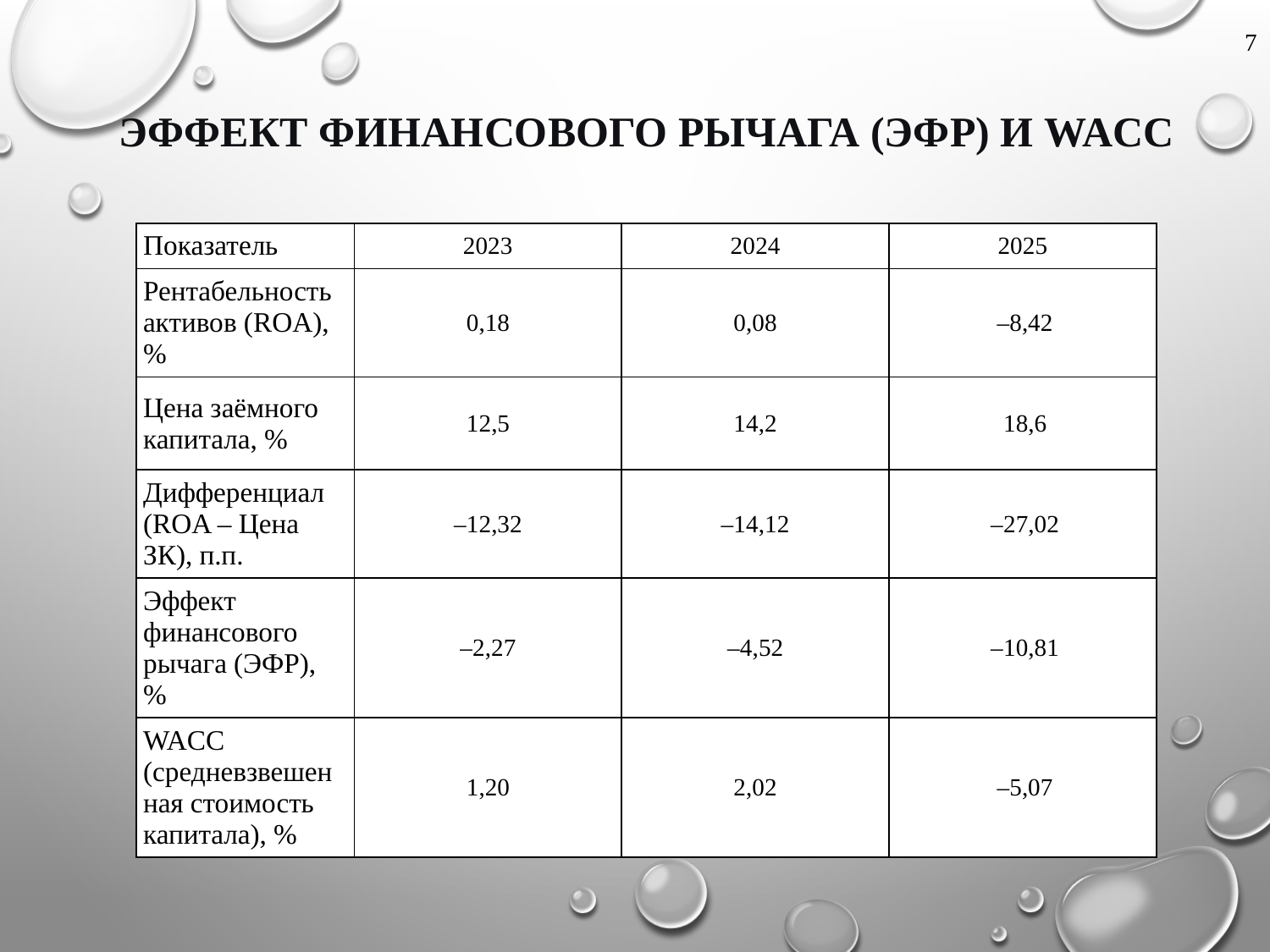

7
# ЭФФЕКТ ФИНАНСОВОГО РЫЧАГА (ЭФР) И WACC
| Показатель | 2023 | 2024 | 2025 |
| --- | --- | --- | --- |
| Рентабельность активов (ROA), % | 0,18 | 0,08 | –8,42 |
| Цена заёмного капитала, % | 12,5 | 14,2 | 18,6 |
| Дифференциал (ROA – Цена ЗК), п.п. | –12,32 | –14,12 | –27,02 |
| Эффект финансового рычага (ЭФР), % | –2,27 | –4,52 | –10,81 |
| WACC (средневзвешенная стоимость капитала), % | 1,20 | 2,02 | –5,07 |